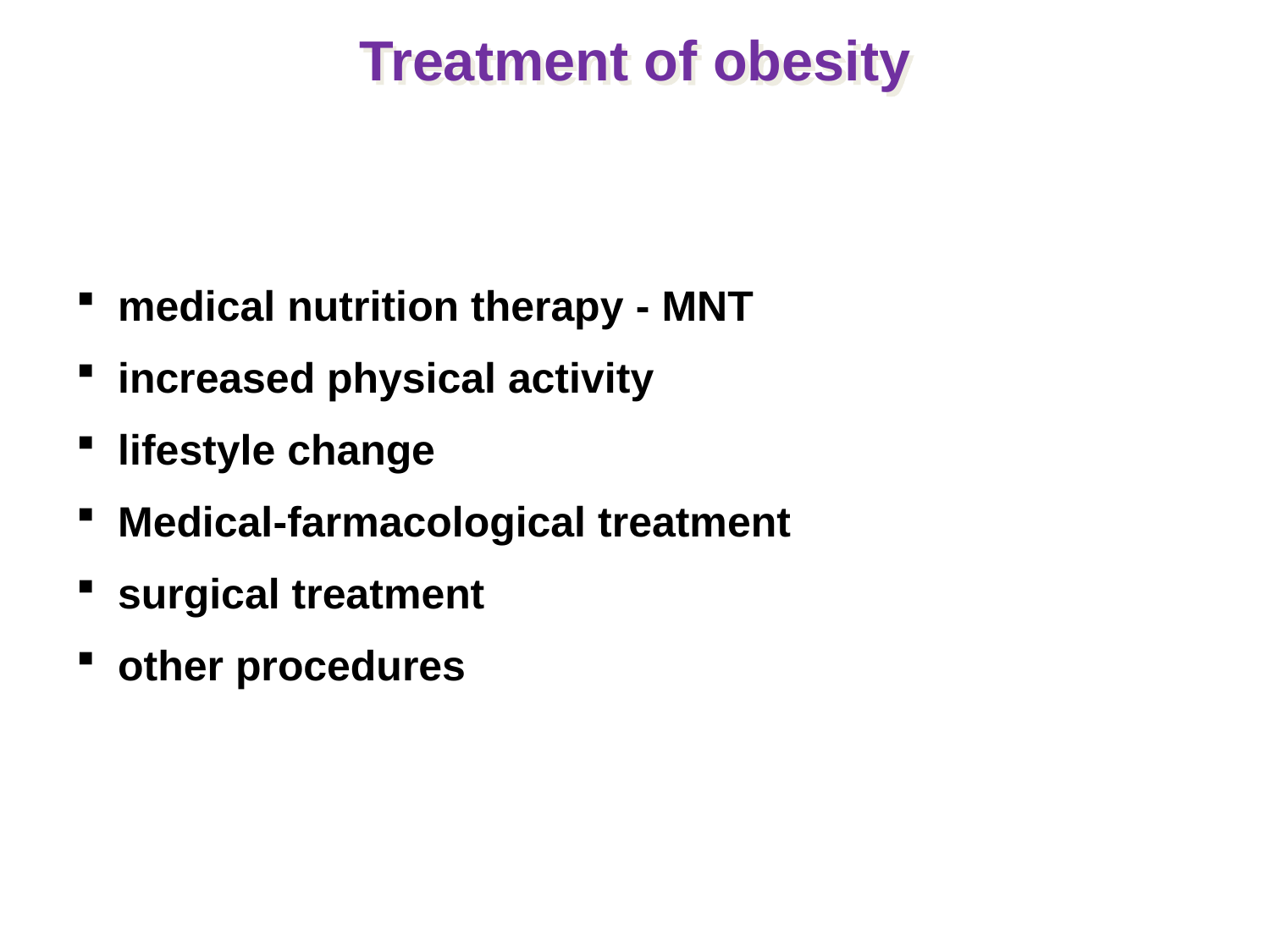

# Treatment of obesity

 medical nutrition therapy - MNT
 increased physical activity
 lifestyle change
 Medical-farmacological treatment
 surgical treatment
 other procedures